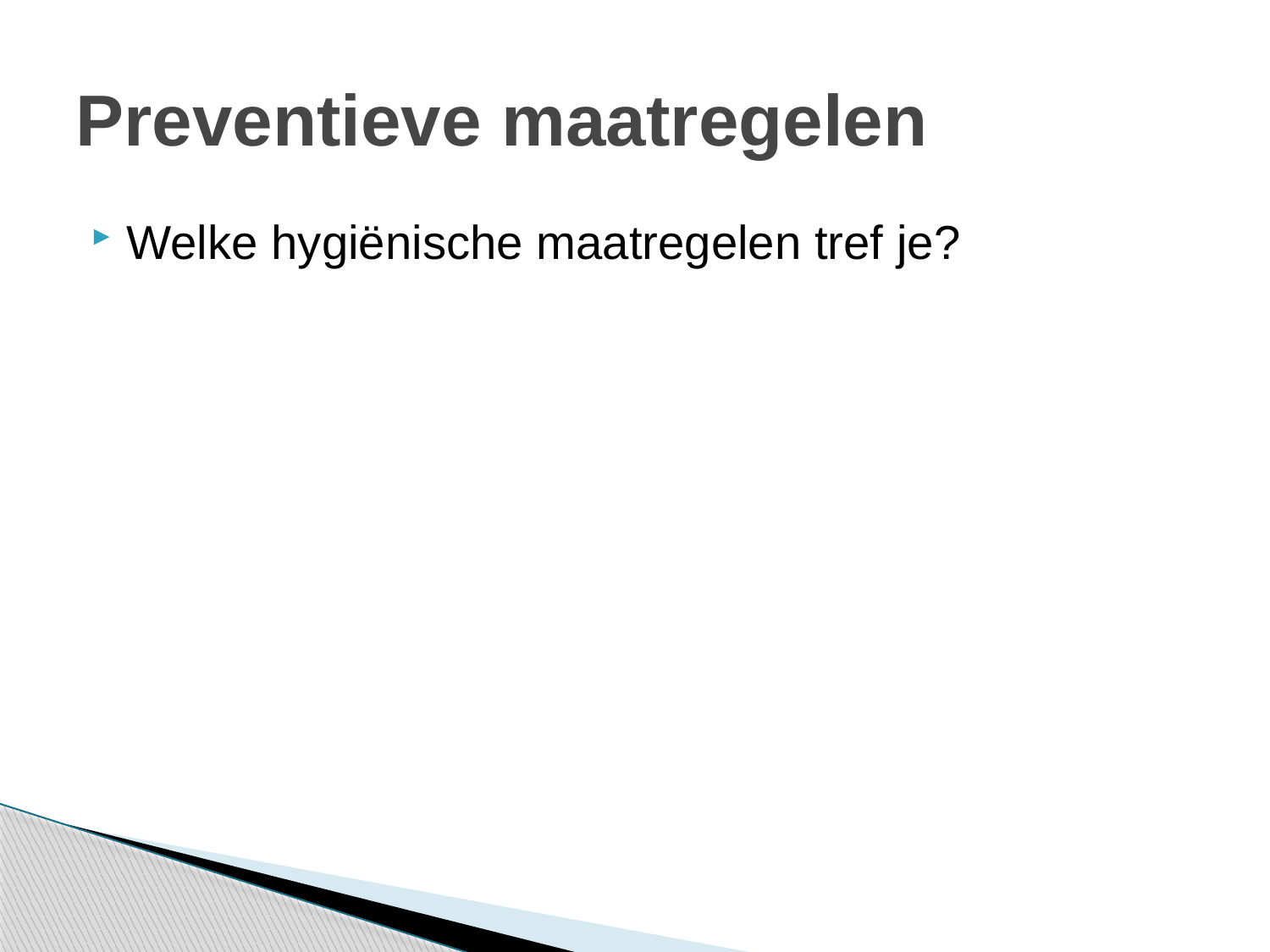

# Preventieve maatregelen
Welke hygiënische maatregelen tref je?